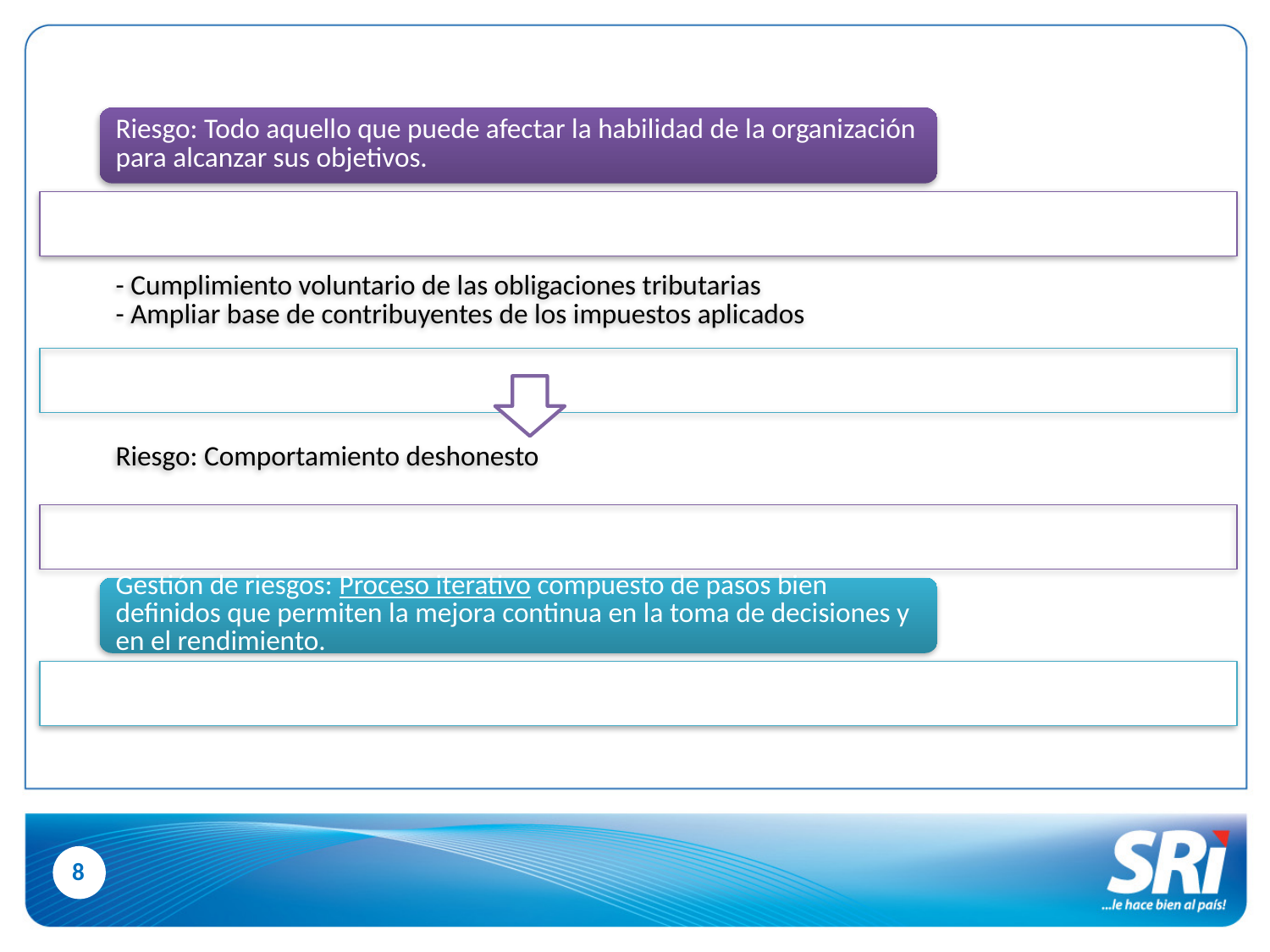

Riesgo: Todo aquello que puede afectar la habilidad de la organización para alcanzar sus objetivos.
Gestión de riesgos: Proceso iterativo compuesto de pasos bien definidos que permiten la mejora continua en la toma de decisiones y en el rendimiento.
Riesgo: Comportamiento deshonesto
- Cumplimiento voluntario de las obligaciones tributarias
- Ampliar base de contribuyentes de los impuestos aplicados

8